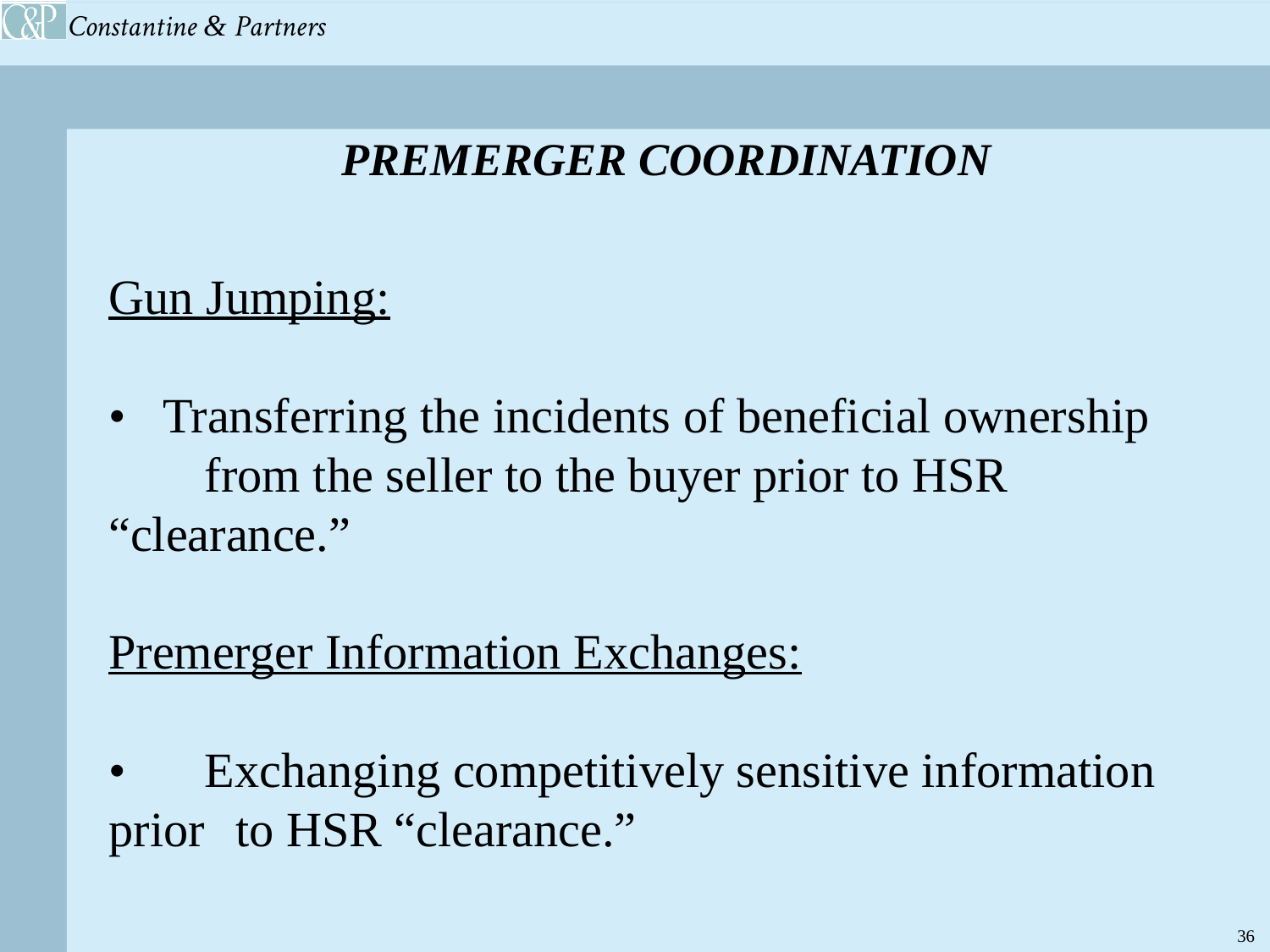

PREMERGER COORDINATION

Gun Jumping:

•   Transferring the incidents of beneficial ownership 		from the seller to the buyer prior to HSR “clearance.”

Premerger Information Exchanges:

•	Exchanging competitively sensitive information prior 	to HSR “clearance.”